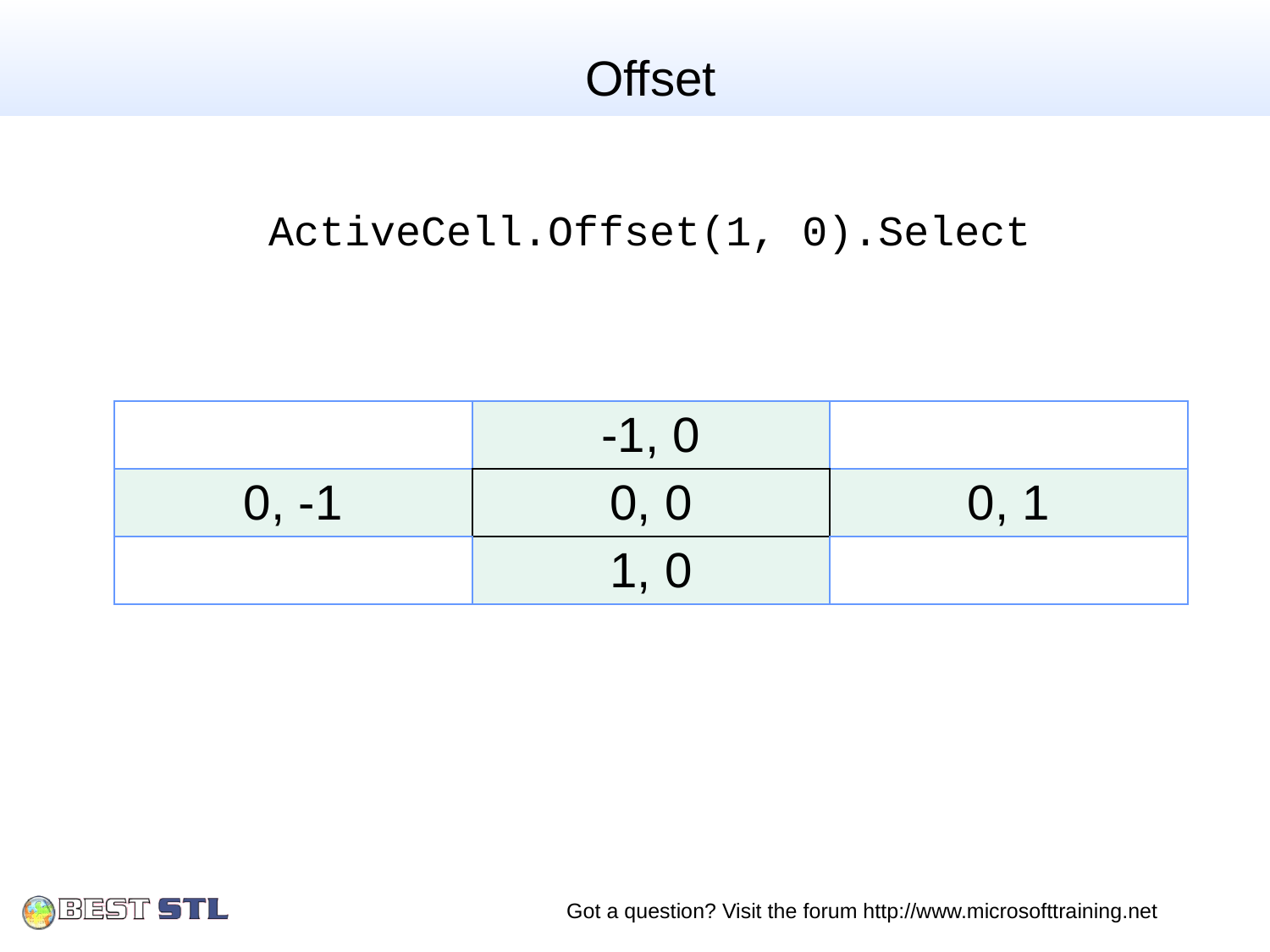

# Offset
ActiveCell.Offset(1, 0).Select
|  | -1, 0 |  |
| --- | --- | --- |
| 0, -1 | 0, 0 | 0, 1 |
|  | 1, 0 |  |
Got a question? Visit the forum http://www.microsofttraining.net